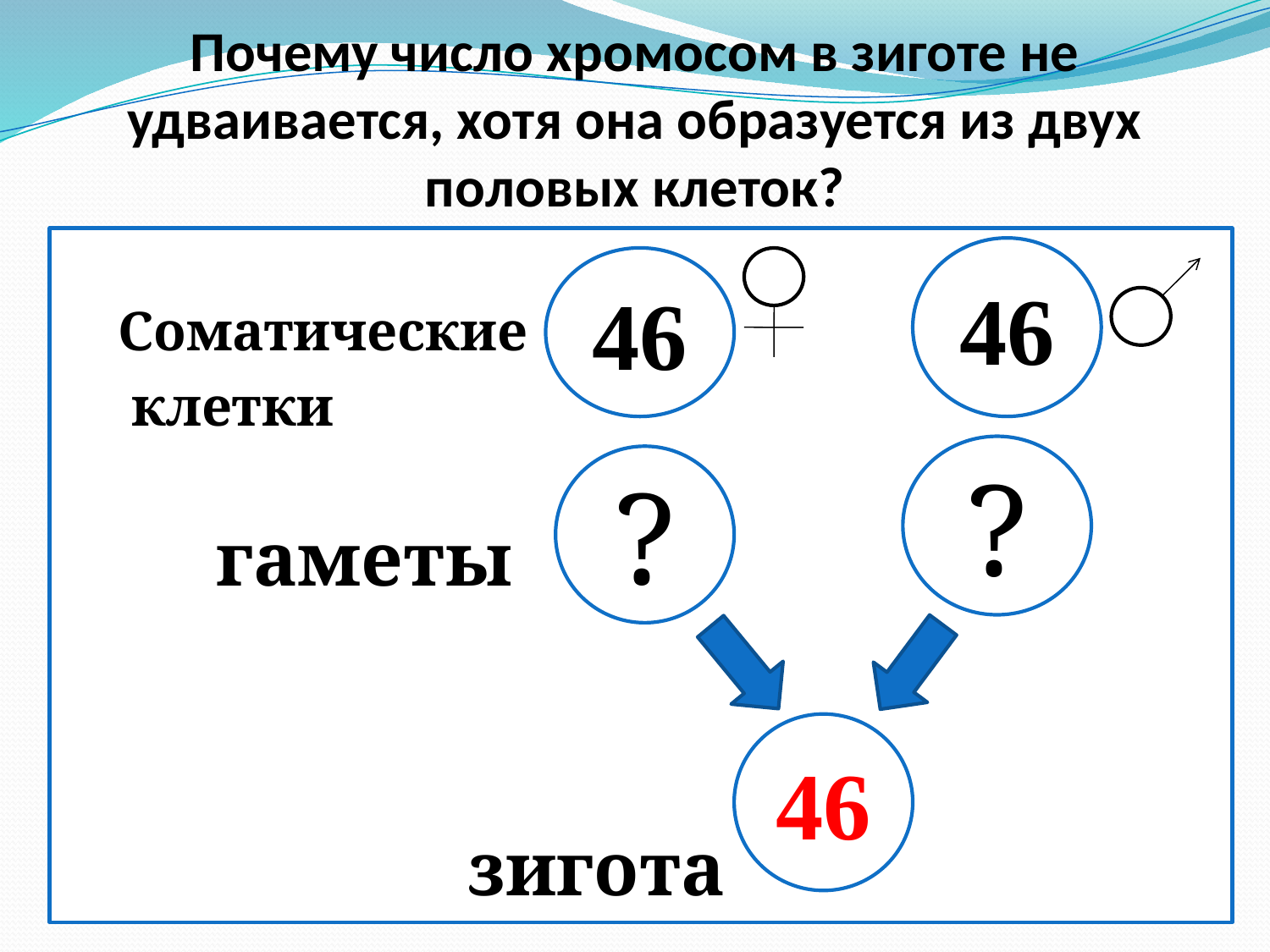

# Почему число хромосом в зиготе не удваивается, хотя она образуется из двух половых клеток?

    Соматические
     клетки

        гаметы

                     зигота

46
46

?
?

46